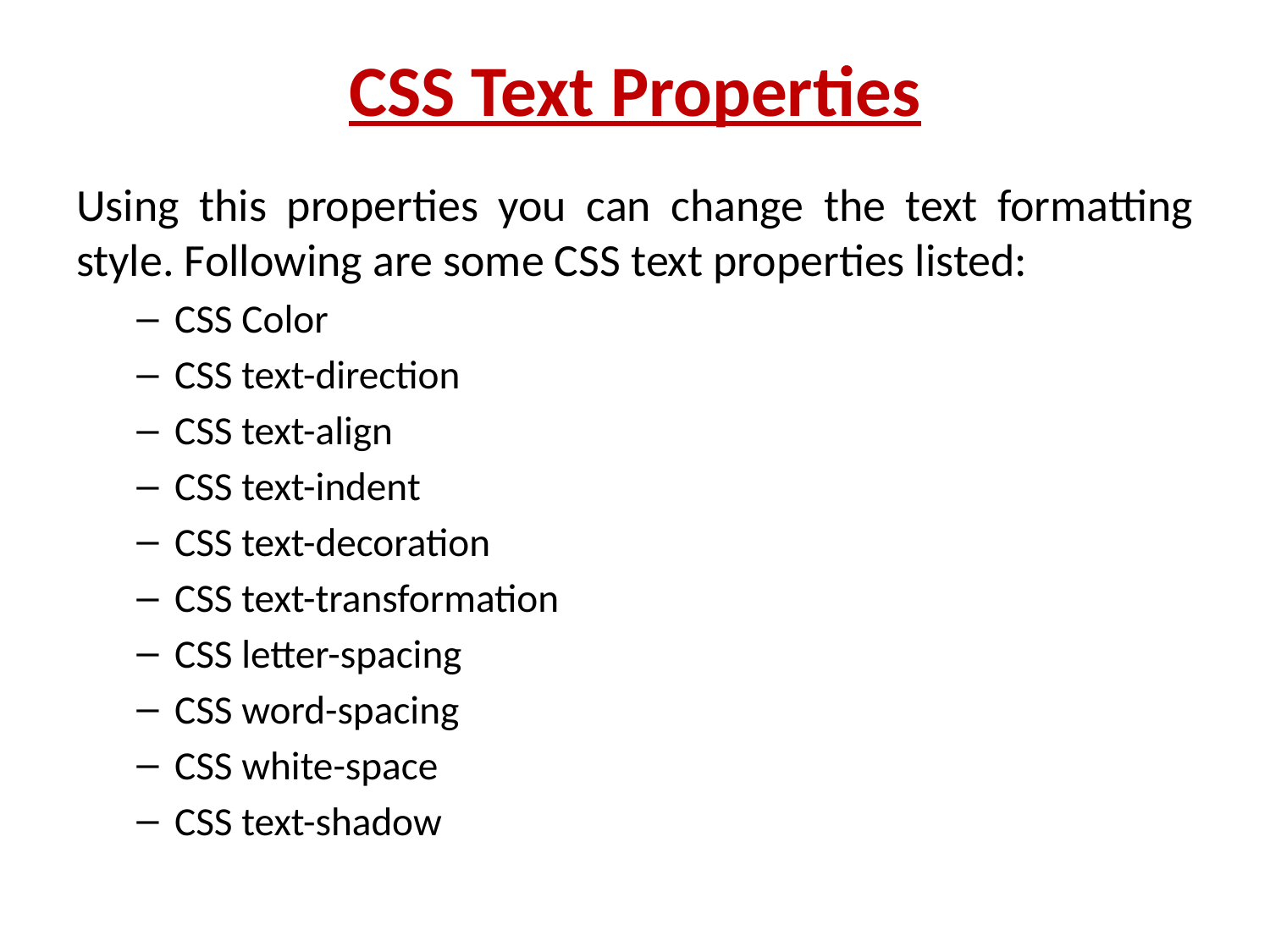

# CSS Text Properties
Using this properties you can change the text formatting style. Following are some CSS text properties listed:
CSS Color
CSS text-direction
CSS text-align
CSS text-indent
CSS text-decoration
CSS text-transformation
CSS letter-spacing
CSS word-spacing
CSS white-space
CSS text-shadow